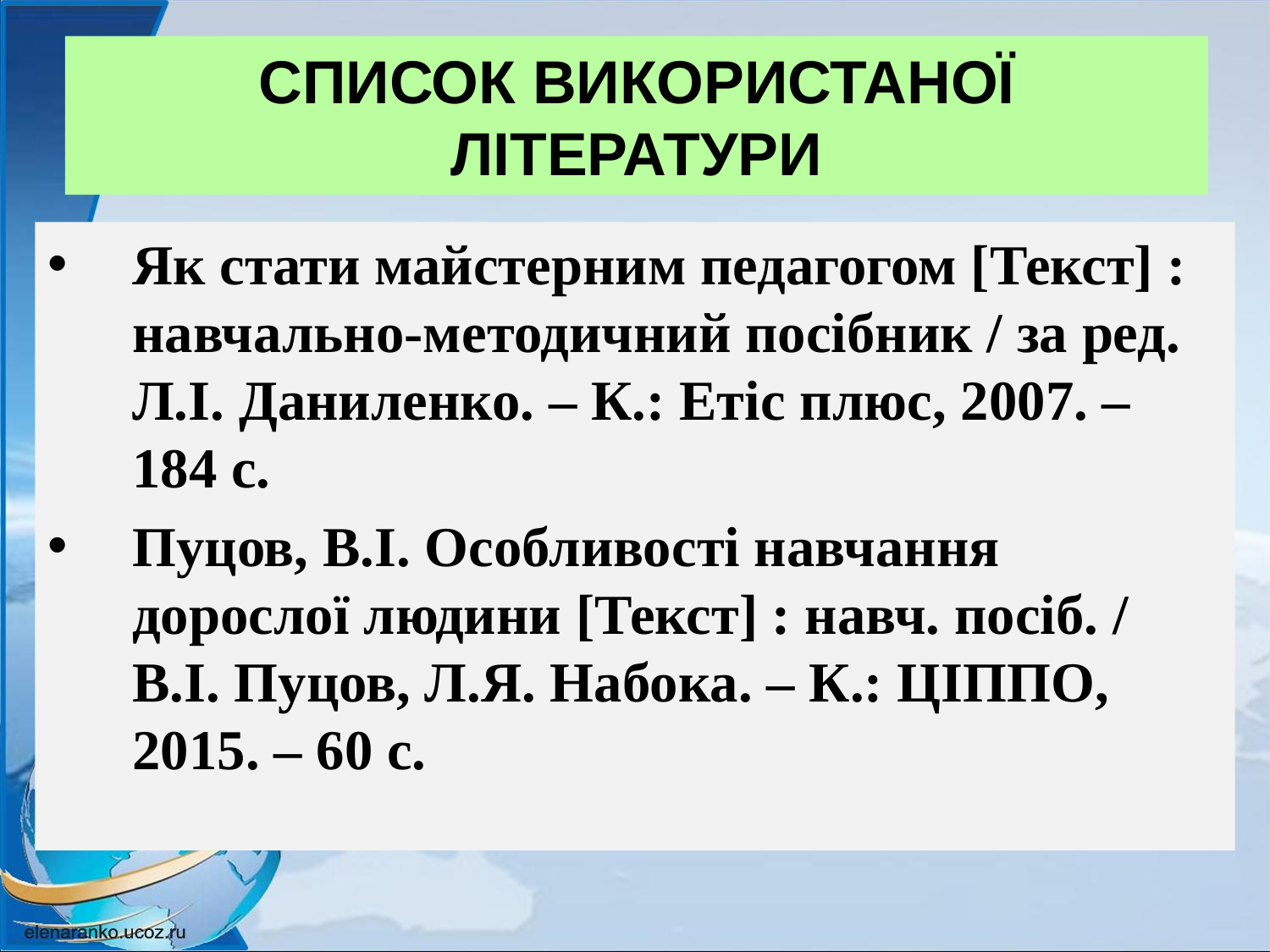

# СПИСОК ВИКОРИСТАНОЇ ЛІТЕРАТУРИ
Як стати майстерним педагогом [Текст] : навчально-методичний посібник / за ред. Л.І. Даниленко. – К.: Етіс плюс, 2007. – 184 с.
Пуцов, В.І. Особливості навчання дорослої людини [Текст] : навч. посіб. / В.І. Пуцов, Л.Я. Набока. – К.: ЦІППО, 2015. – 60 с.